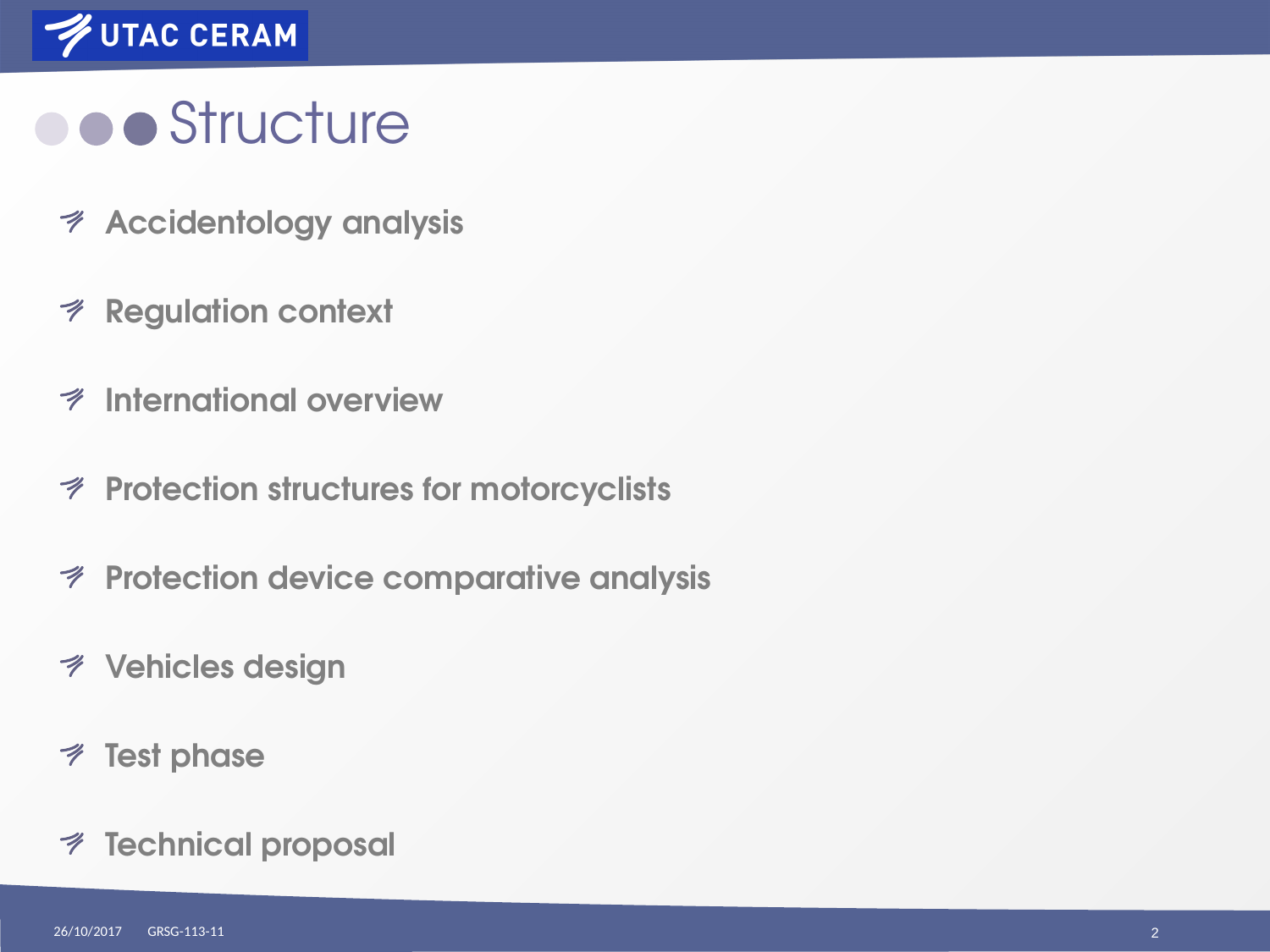

# Structure
Accidentology analysis

Regulation context

International overview

Protection structures for motorcyclists

Protection device comparative analysis

Vehicles design

Test phase

Technical proposal

26/10/2017
GRSG-113-11